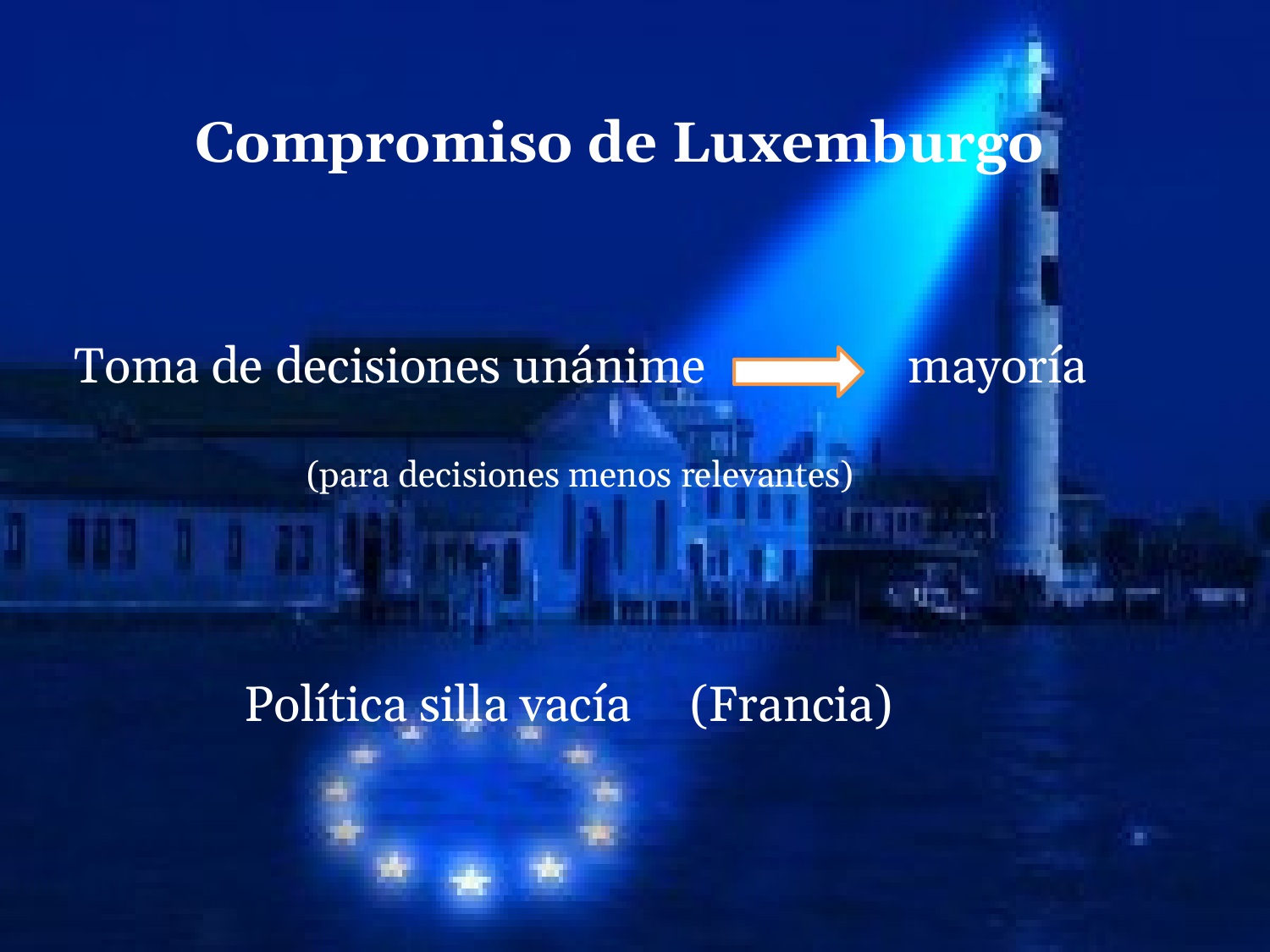

Compromiso de Luxemburgo

Toma de decisiones unánime                  mayoría

(para decisiones menos relevantes)

Política silla vacía     (Francia)